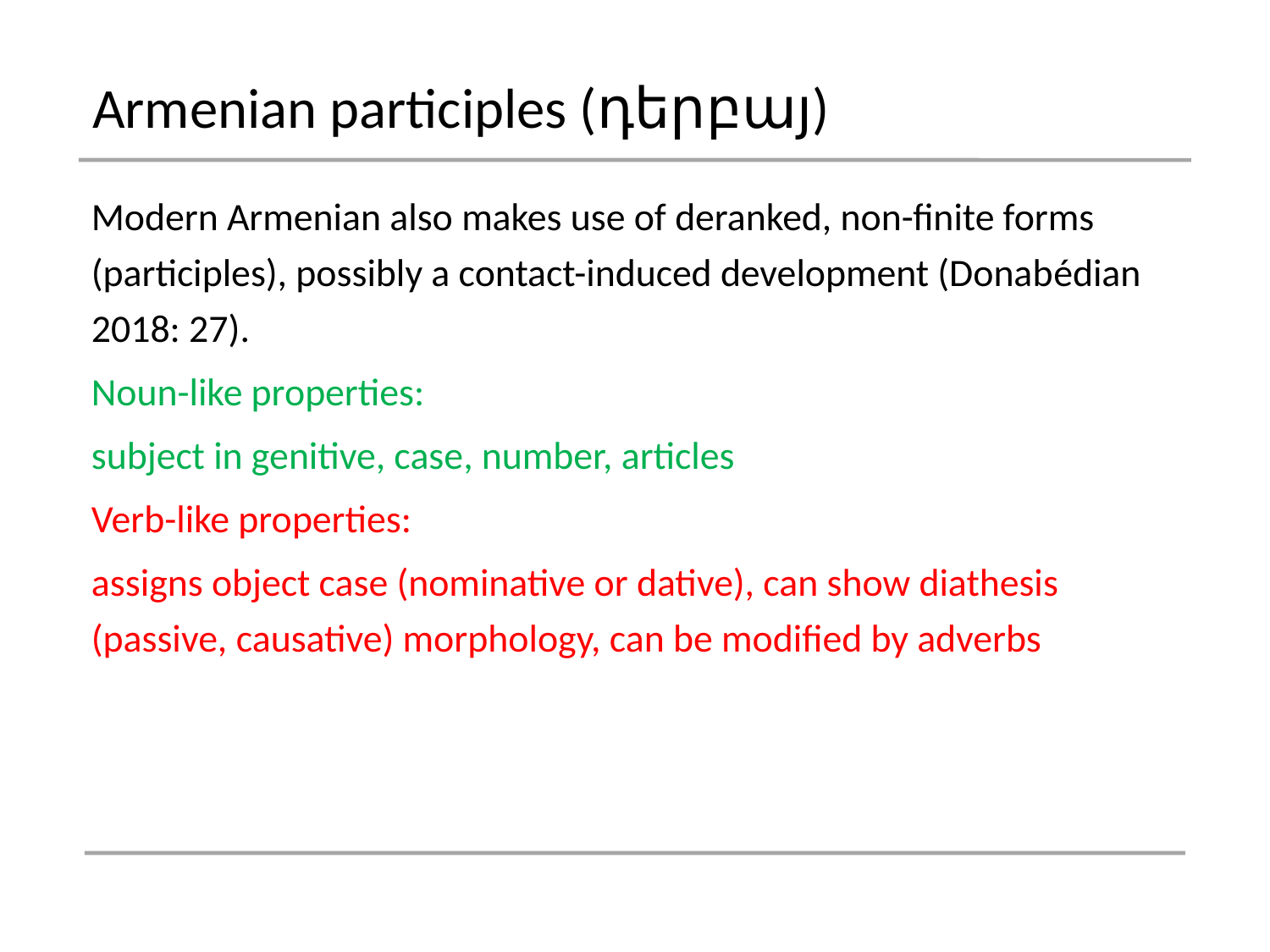

# Armenian participles (դերբայ)
Modern Armenian also makes use of deranked, non-finite forms (participles), possibly a contact-induced development (Donabédian 2018: 27).
Noun-like properties:
subject in genitive, case, number, articles
Verb-like properties:
assigns object case (nominative or dative), can show diathesis (passive, causative) morphology, can be modified by adverbs